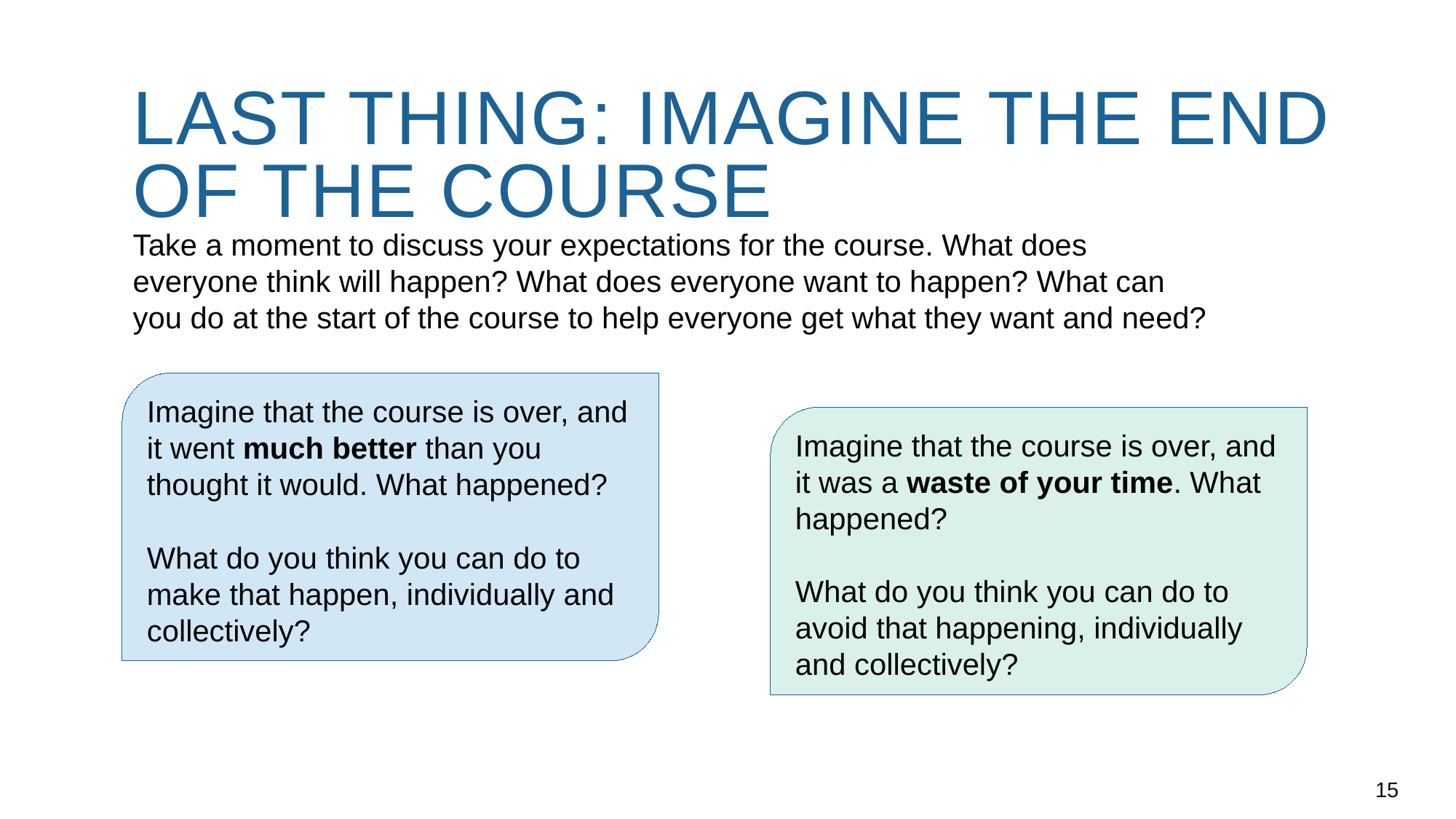

# Last thing: Imagine the end of the course
Take a moment to discuss your expectations for the course. What does everyone think will happen? What does everyone want to happen? What can you do at the start of the course to help everyone get what they want and need?
Imagine that the course is over, and it went much better than you thought it would. What happened?

What do you think you can do to make that happen, individually and collectively?
Imagine that the course is over, and it was a waste of your time. What happened?

What do you think you can do to avoid that happening, individually and collectively?
15